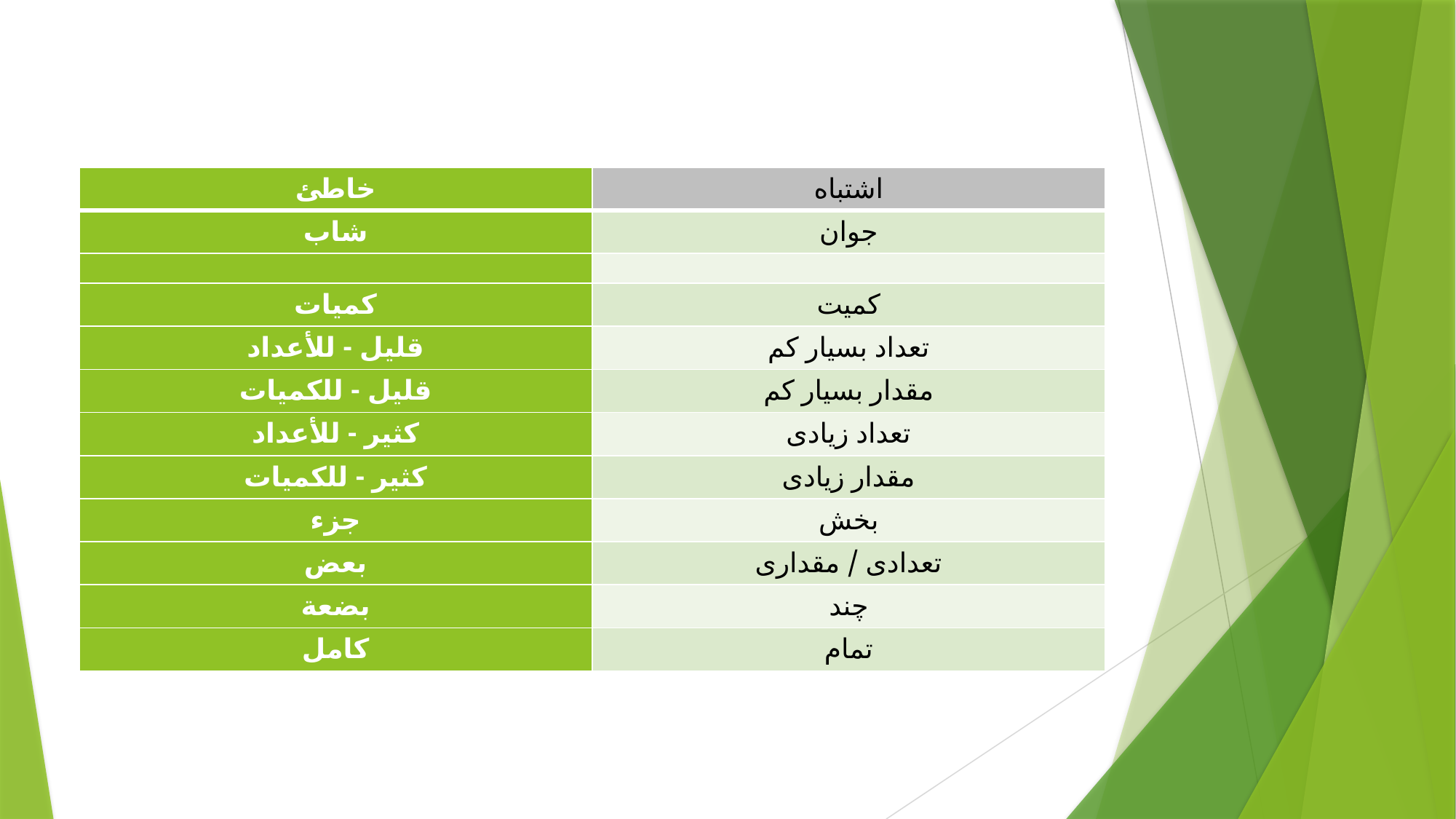

| خاطئ | اشتباه |
| --- | --- |
| شاب | جوان |
|  |  |
| كميات | کمیت |
| قليل - للأعداد | تعداد بسیار کم |
| قليل - للكميات | مقدار بسیار کم |
| كثير - للأعداد | تعداد زیادی |
| كثير - للكميات | مقدار زیادی |
| جزء | بخش |
| بعض | تعدادی / مقداری |
| بضعة | چند |
| كامل | تمام |